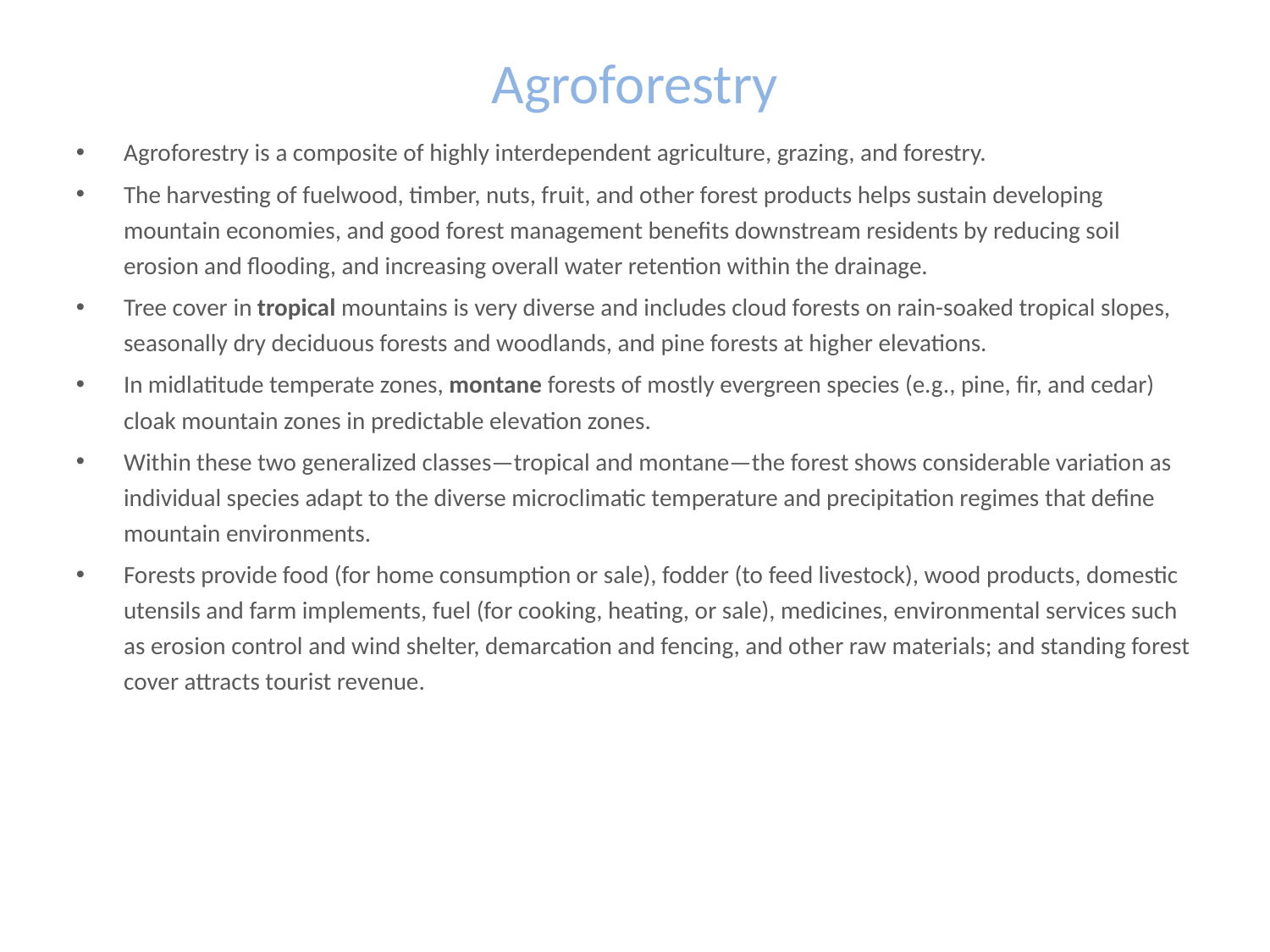

# Agroforestry
Agroforestry is a composite of highly interdependent agriculture, grazing, and forestry.
The harvesting of fuelwood, timber, nuts, fruit, and other forest products helps sustain developing mountain economies, and good forest management benefits downstream residents by reducing soil erosion and flooding, and increasing overall water retention within the drainage.
Tree cover in tropical mountains is very diverse and includes cloud forests on rain-soaked tropical slopes, seasonally dry deciduous forests and woodlands, and pine forests at higher elevations.
In midlatitude temperate zones, montane forests of mostly evergreen species (e.g., pine, fir, and cedar) cloak mountain zones in predictable elevation zones.
Within these two generalized classes—tropical and montane—the forest shows considerable variation as individual species adapt to the diverse microclimatic temperature and precipitation regimes that define mountain environments.
Forests provide food (for home consumption or sale), fodder (to feed livestock), wood products, domestic utensils and farm implements, fuel (for cooking, heating, or sale), medicines, environmental services such as erosion control and wind shelter, demarcation and fencing, and other raw materials; and standing forest cover attracts tourist revenue.